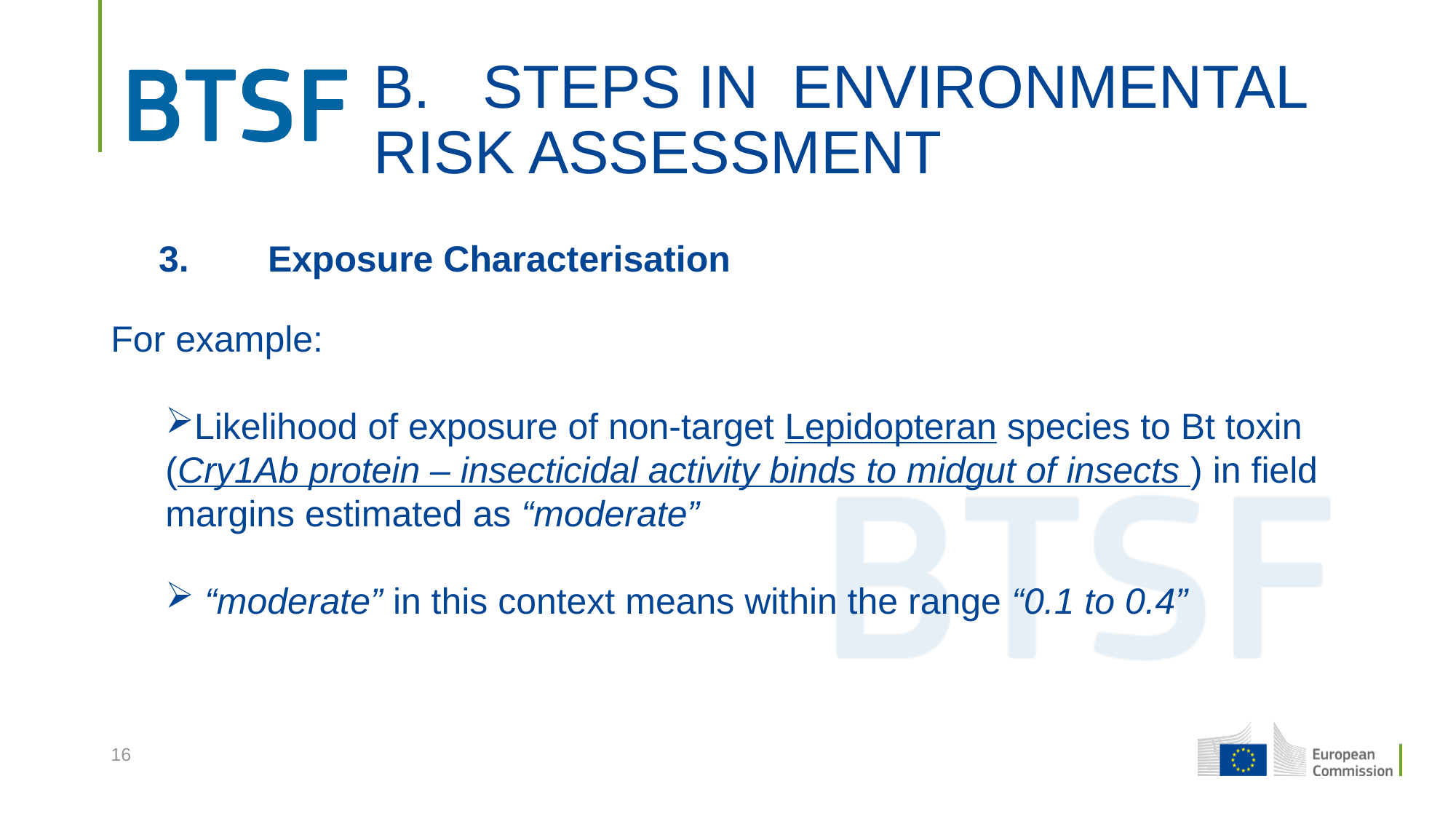

# B.	STEPS IN  ENVIRONMENTAL RISK ASSESSMENT

3.	Exposure Characterisation

For example:

Likelihood of exposure of non-target Lepidopteran species to Bt toxin (Cry1Ab protein – insecticidal activity binds to midgut of insects ) in field margins estimated as “moderate”

 “moderate” in this context means within the range “0.1 to 0.4”

16